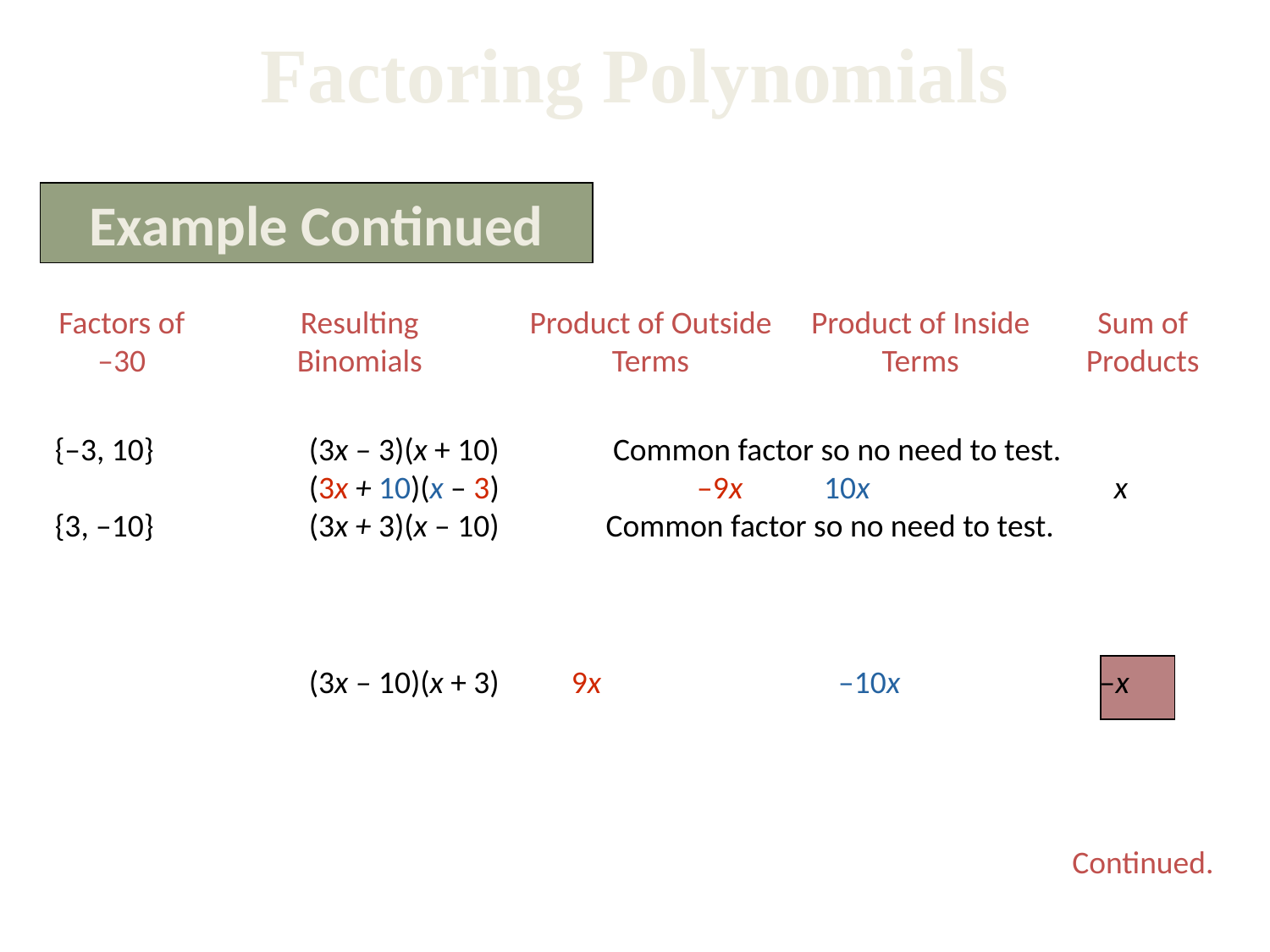

Factoring Polynomials
Example Continued
Factors of –30
Resulting Binomials
Product of Outside Terms
Product of Inside Terms
Sum of Products
{–3, 10}    	(3x – 3)(x + 10)	       Common factor so no need to test.
	     	(3x + 10)(x – 3)       		 –9x	 10x		      x
{3, –10}    	(3x + 3)(x – 10)	      Common factor so no need to test.
	     	(3x – 10)(x + 3)          9x		   –10x		    –x

Continued.